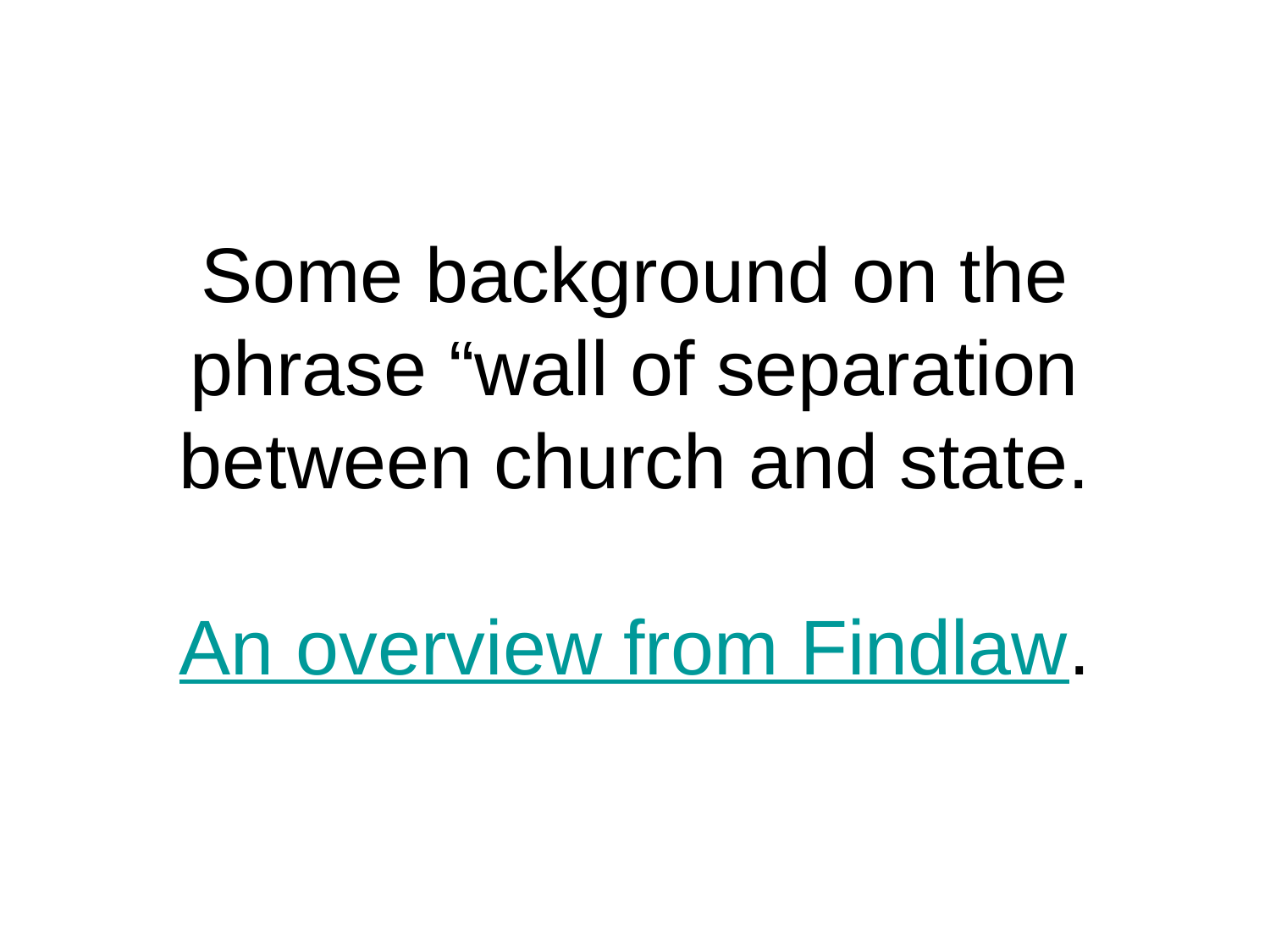

# Some background on the phrase “wall of separation between church and state. An overview from Findlaw.